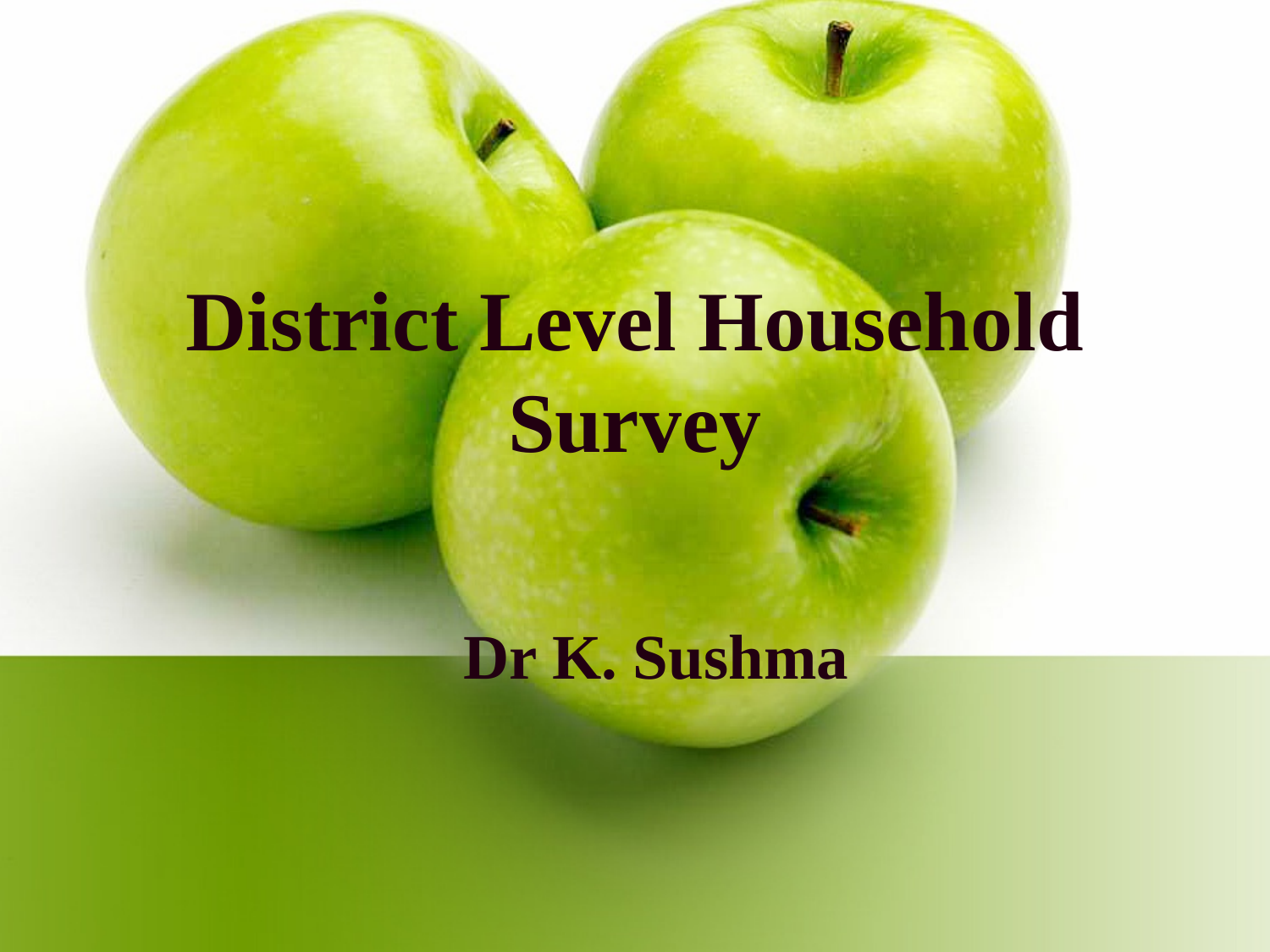

# District Level Household Survey
Dr K. Sushma